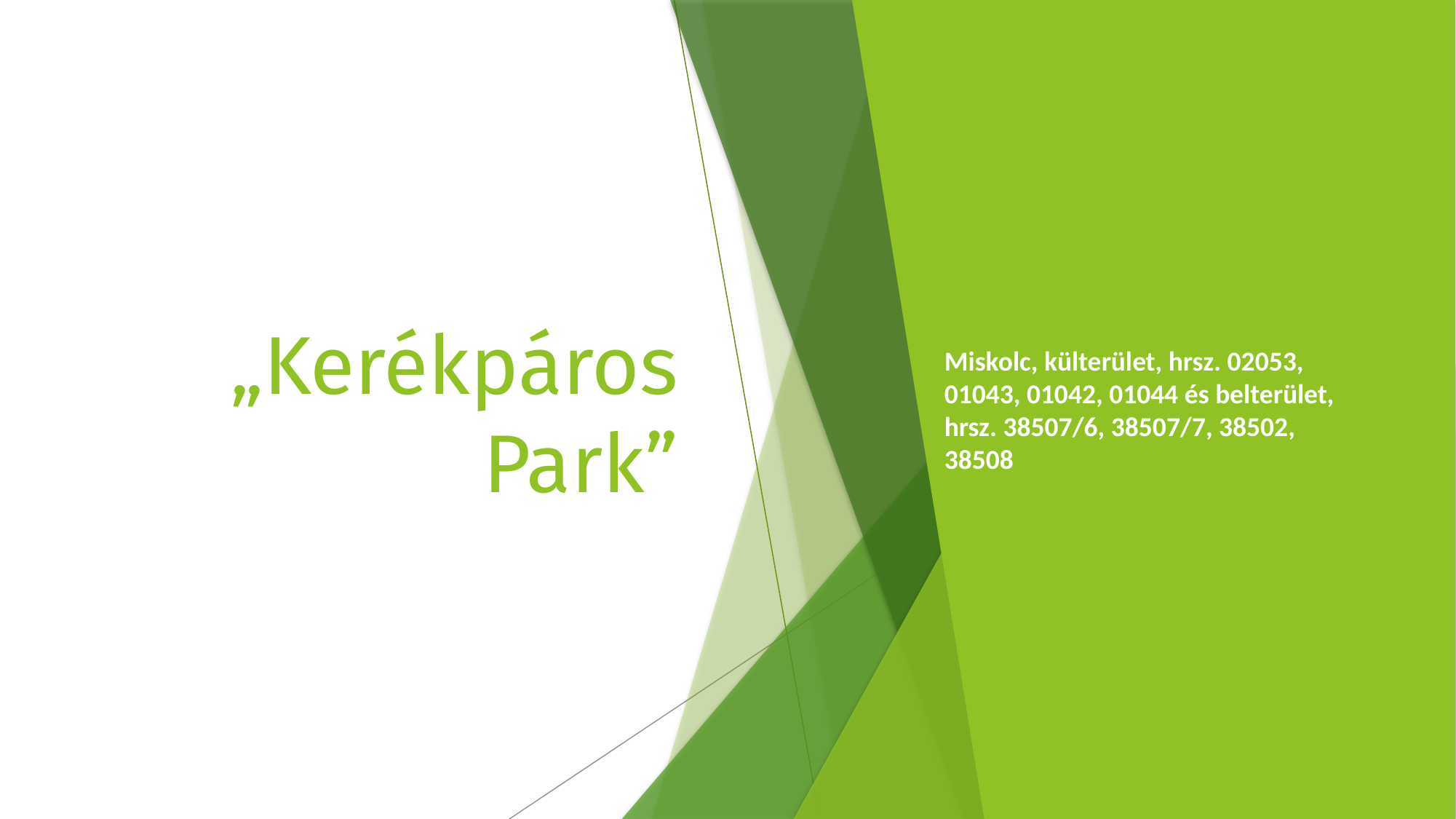

# „Kerékpáros Park”
Miskolc, külterület, hrsz. 02053, 01043, 01042, 01044 és belterület, hrsz. 38507/6, 38507/7, 38502, 38508